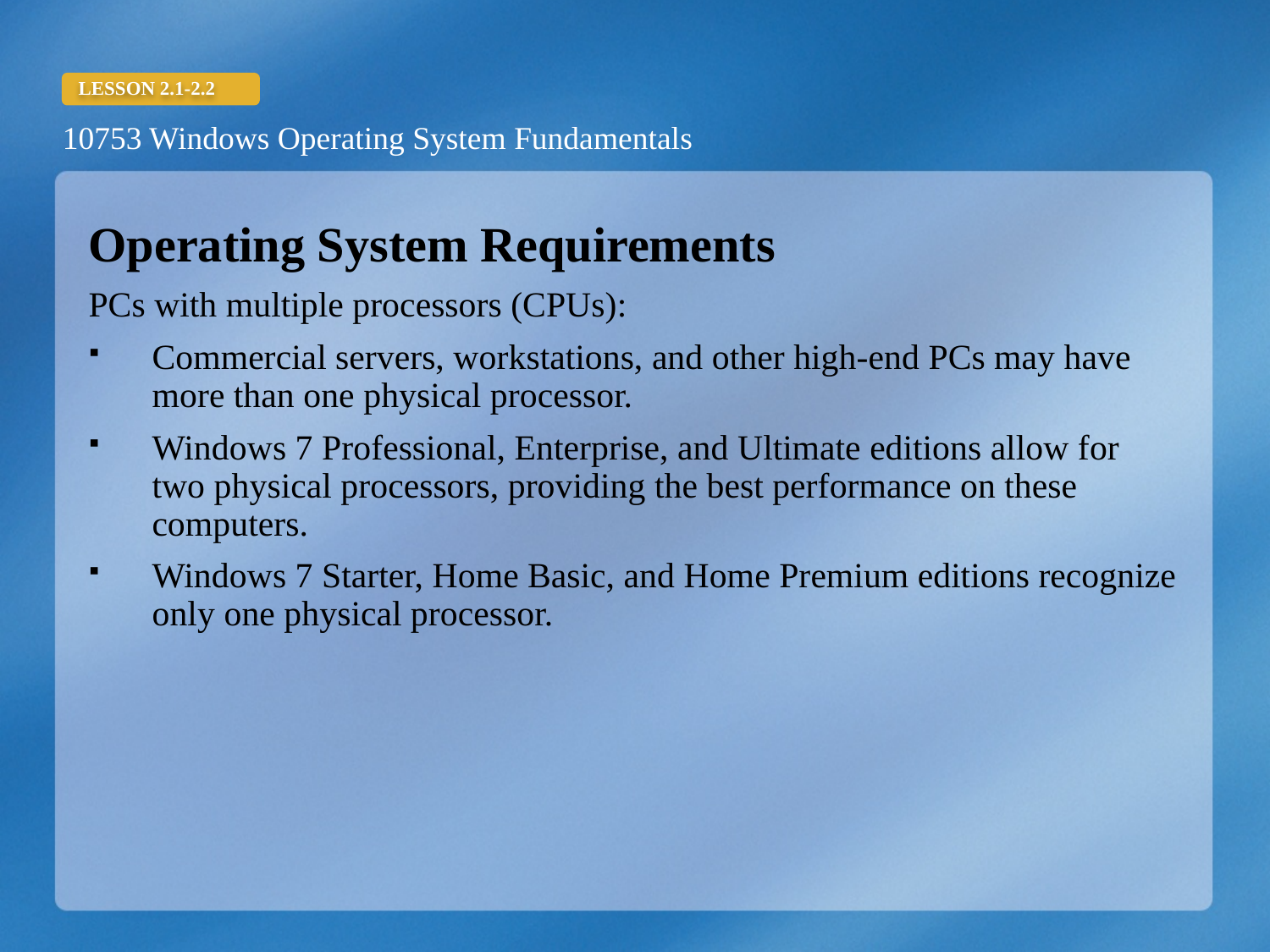

Operating System Requirements
PCs with multiple processors (CPUs):
Commercial servers, workstations, and other high-end PCs may have more than one physical processor.
Windows 7 Professional, Enterprise, and Ultimate editions allow for two physical processors, providing the best performance on these computers.
Windows 7 Starter, Home Basic, and Home Premium editions recognize only one physical processor.